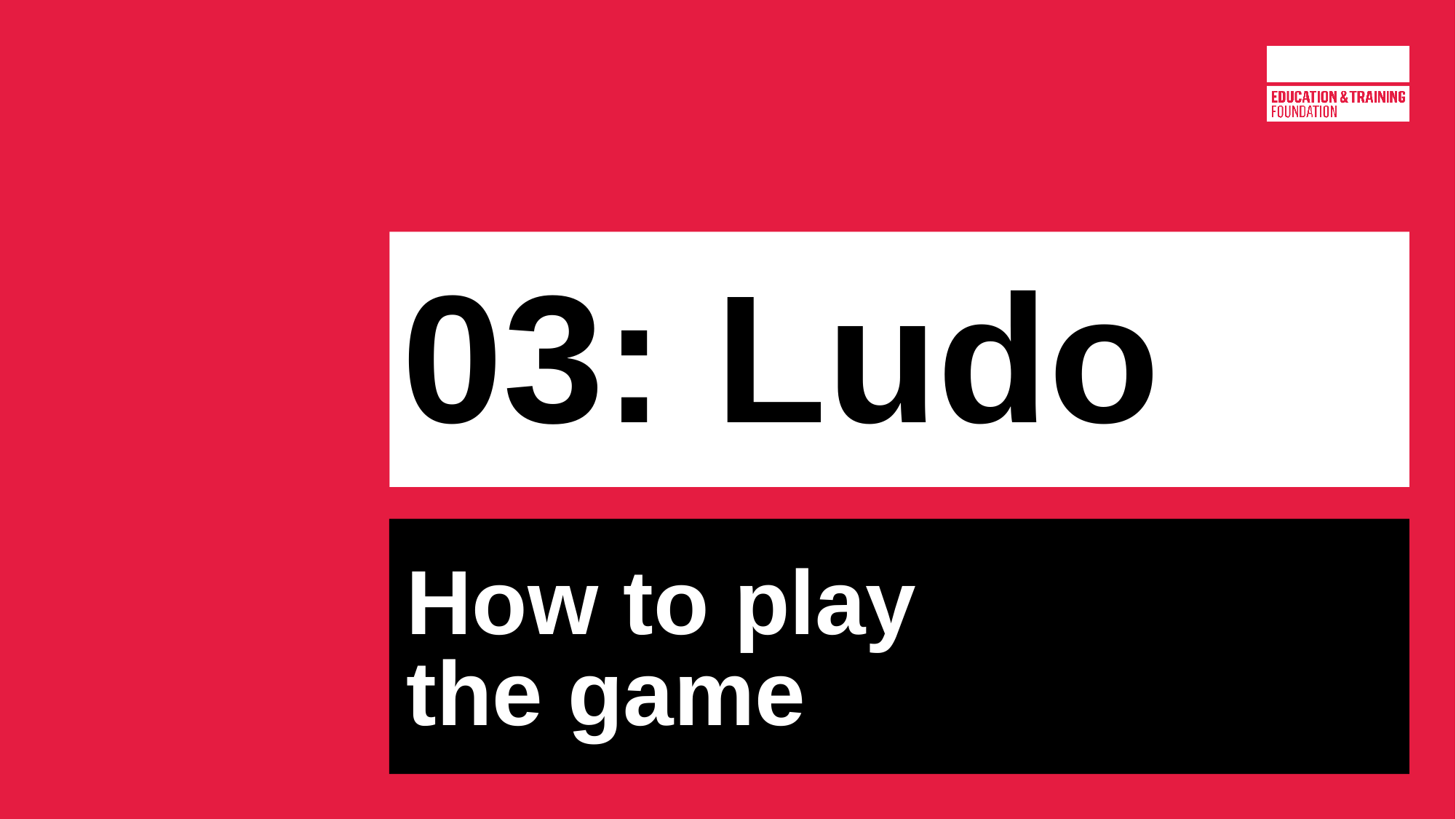

# 03: Ludo
How to play
the game